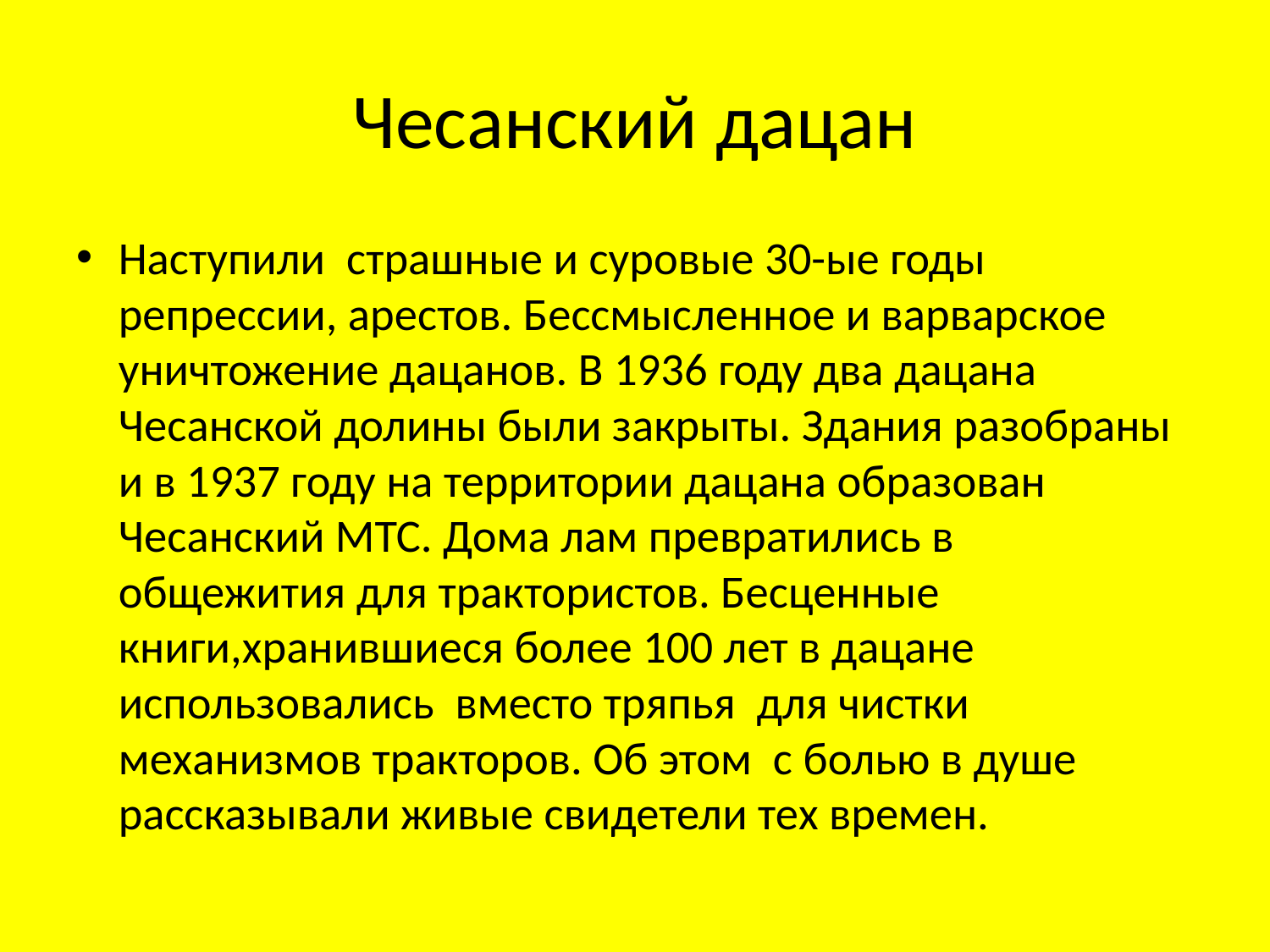

# Чесанский дацан
Наступили  страшные и суровые 30-ые годы репрессии, арестов. Бессмысленное и варварское   уничтожение дацанов. В 1936 году два дацана Чесанской долины были закрыты. Здания разобраны и в 1937 году на территории дацана образован Чесанский МТС. Дома лам превратились в общежития для трактористов. Бесценные книги,хранившиеся более 100 лет в дацане использовались  вместо тряпья  для чистки механизмов тракторов. Об этом  с болью в душе рассказывали живые свидетели тех времен.